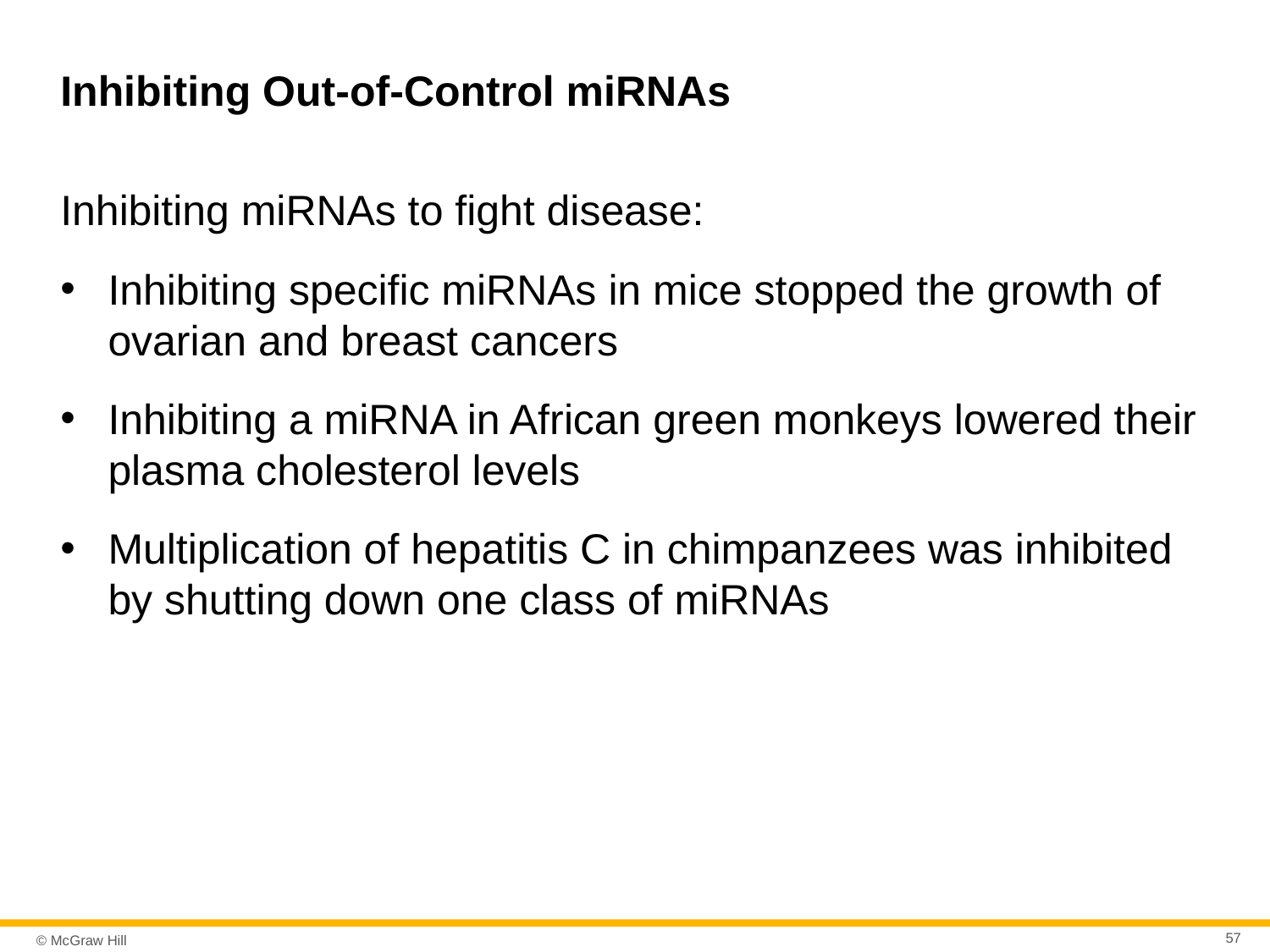

# Inhibiting Out-of-Control miRNAs
Inhibiting miRNAs to fight disease:
Inhibiting specific miRNAs in mice stopped the growth of ovarian and breast cancers
Inhibiting a miRNA in African green monkeys lowered their plasma cholesterol levels
Multiplication of hepatitis C in chimpanzees was inhibited by shutting down one class of miRNAs